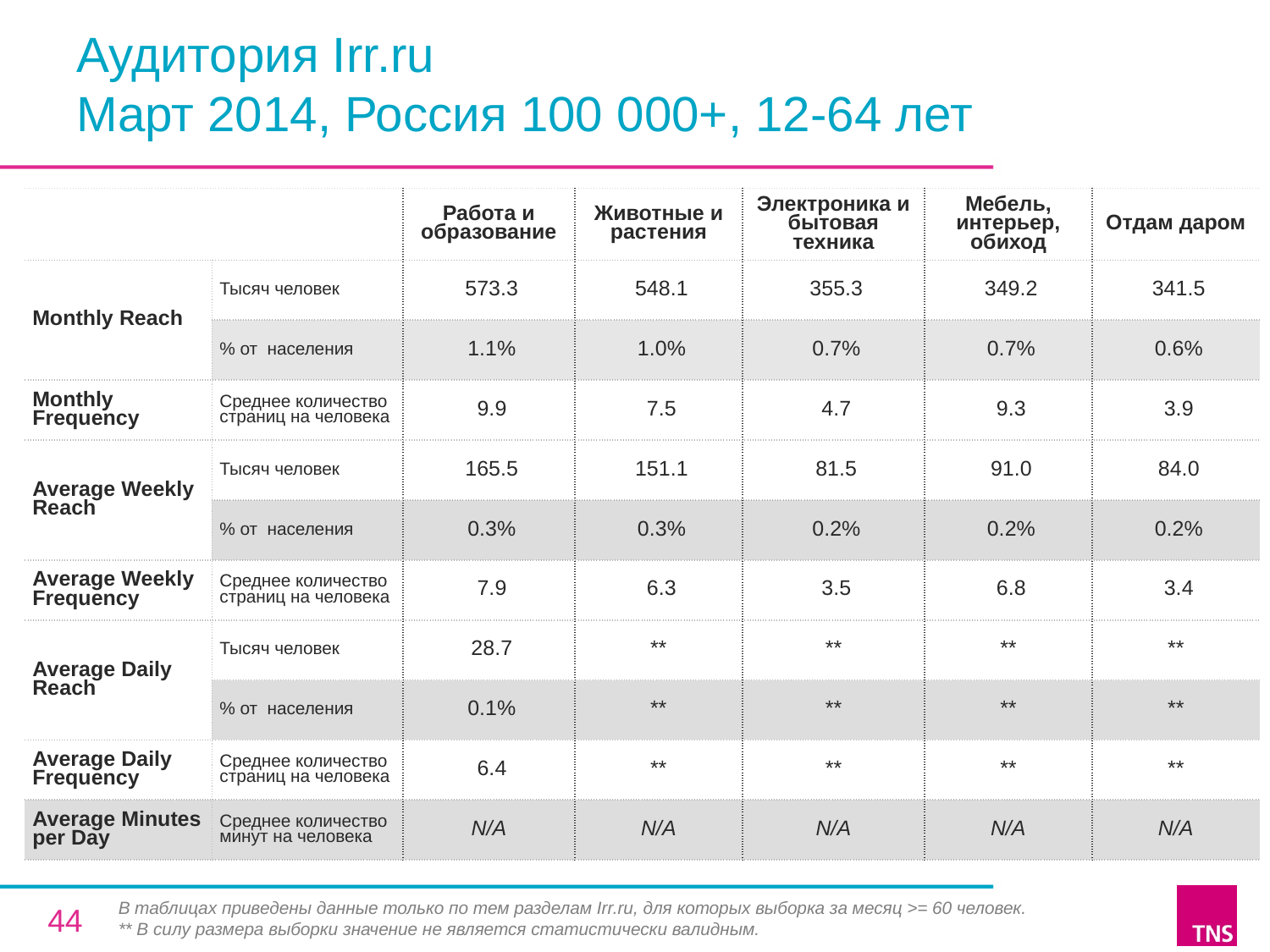

# Аудитория Irr.ru Март 2014, Россия 100 000+, 12-64 лет
|  |  | Работа и образование | Животные и растения | Электроника и бытовая техника | Мебель, интерьер, обиход | Отдам даром |
| --- | --- | --- | --- | --- | --- | --- |
| Monthly Reach | Тысяч человек | 573.3 | 548.1 | 355.3 | 349.2 | 341.5 |
|  | % от населения | 1.1% | 1.0% | 0.7% | 0.7% | 0.6% |
| Monthly Frequency | Среднее количество страниц на человека | 9.9 | 7.5 | 4.7 | 9.3 | 3.9 |
| Average Weekly Reach | Тысяч человек | 165.5 | 151.1 | 81.5 | 91.0 | 84.0 |
|  | % от населения | 0.3% | 0.3% | 0.2% | 0.2% | 0.2% |
| Average Weekly Frequency | Среднее количество страниц на человека | 7.9 | 6.3 | 3.5 | 6.8 | 3.4 |
| Average Daily Reach | Тысяч человек | 28.7 | \*\* | \*\* | \*\* | \*\* |
|  | % от населения | 0.1% | \*\* | \*\* | \*\* | \*\* |
| Average Daily Frequency | Среднее количество страниц на человека | 6.4 | \*\* | \*\* | \*\* | \*\* |
| Average Minutes per Day | Среднее количество минут на человека | N/A | N/A | N/A | N/A | N/A |
В таблицах приведены данные только по тем разделам Irr.ru, для которых выборка за месяц >= 60 человек.
** В силу размера выборки значение не является статистически валидным.
44